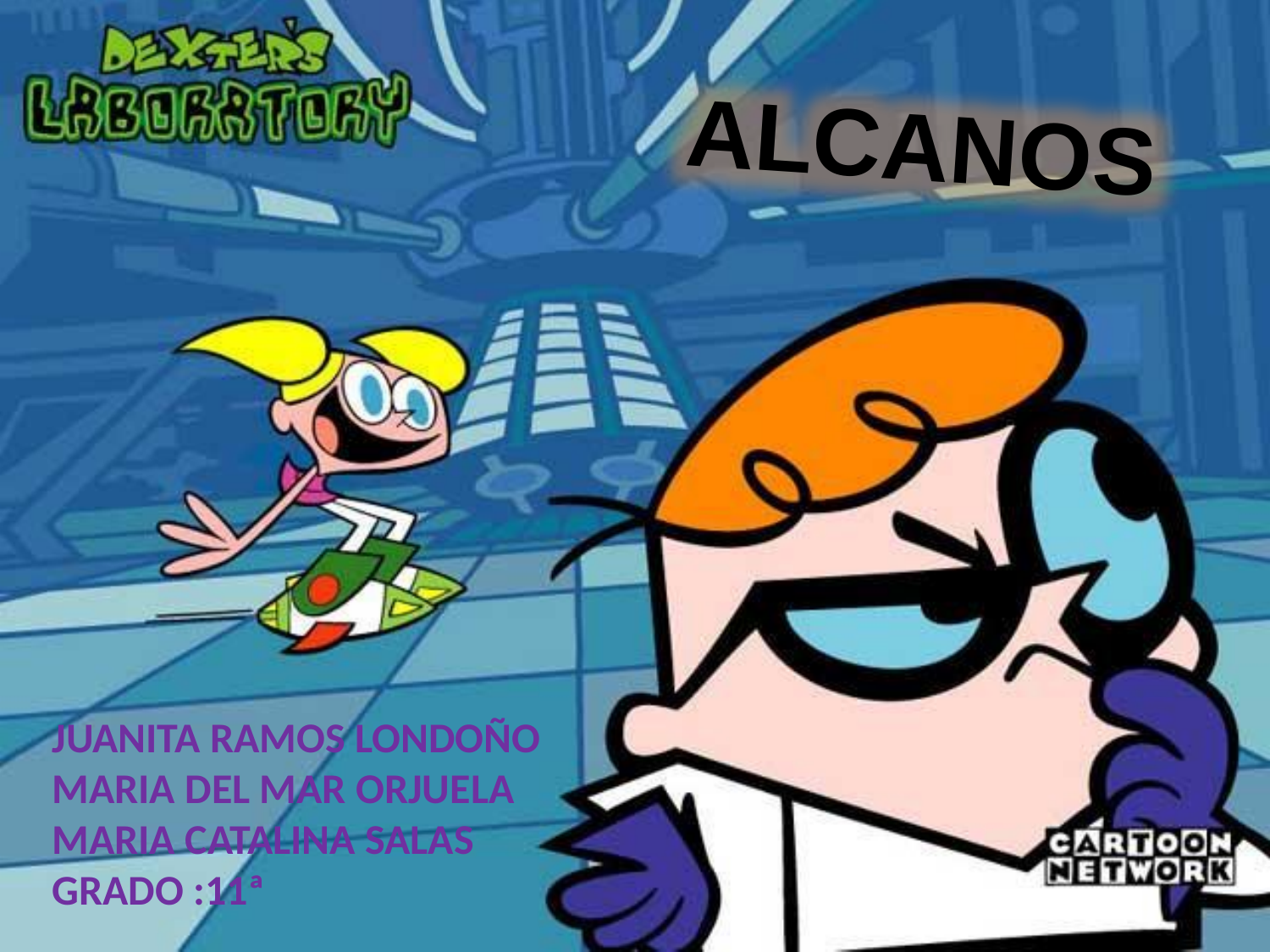

ALCANOS
JUANITA RAMOS LONDOÑO
MARIA DEL MAR ORJUELA
MARIA CATALINA SALAS
GRADO :11ª